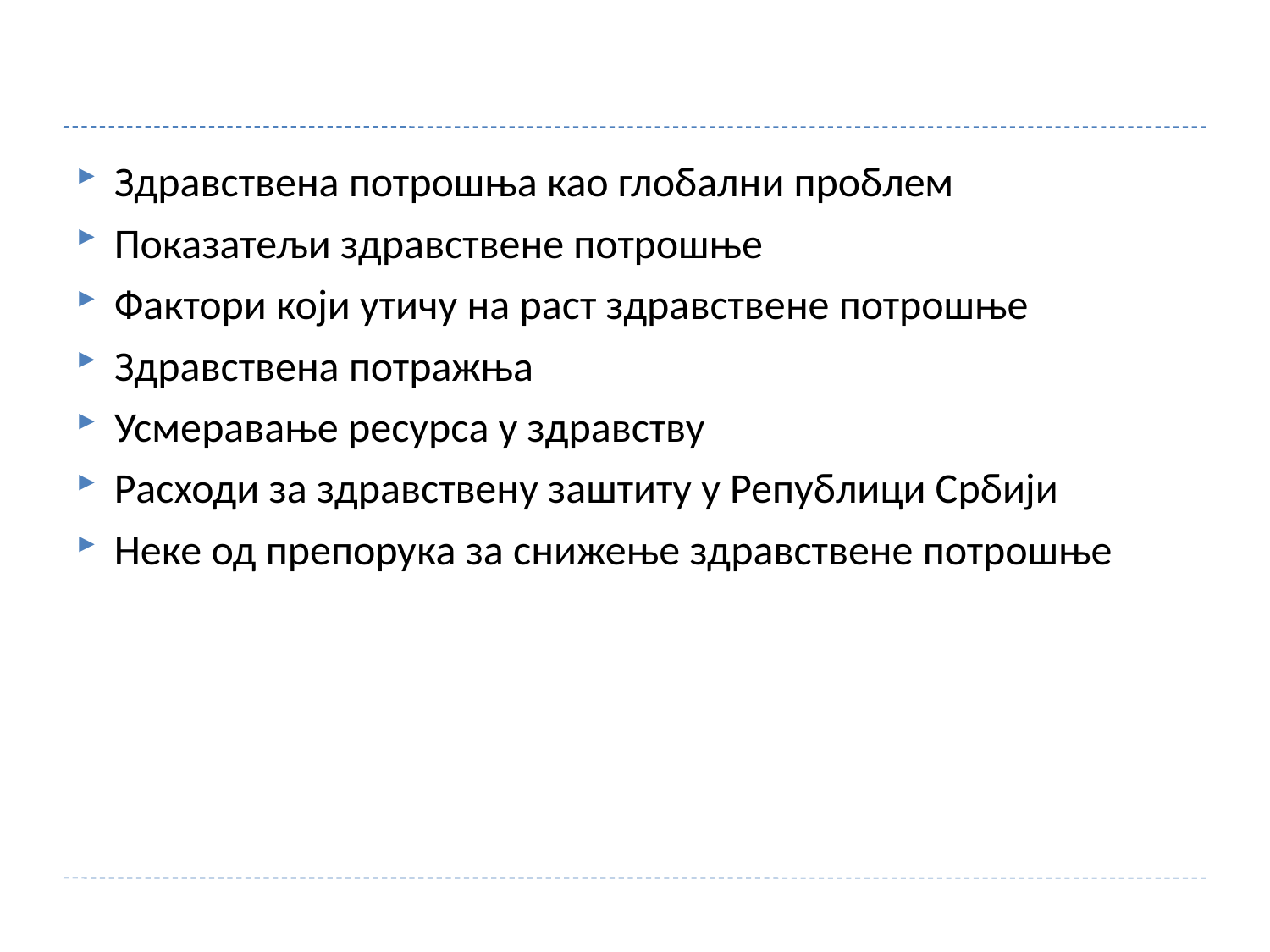

#
Здравствена потрошња као глобални проблем
Показатељи здравствене потрошње
Фактори који утичу на раст здравствене потрошње
Здравствена потражња
Усмеравање ресурса у здравству
Расходи за здравствену заштиту у Републици Србији
Неке од препорука за снижење здравствене потрошње